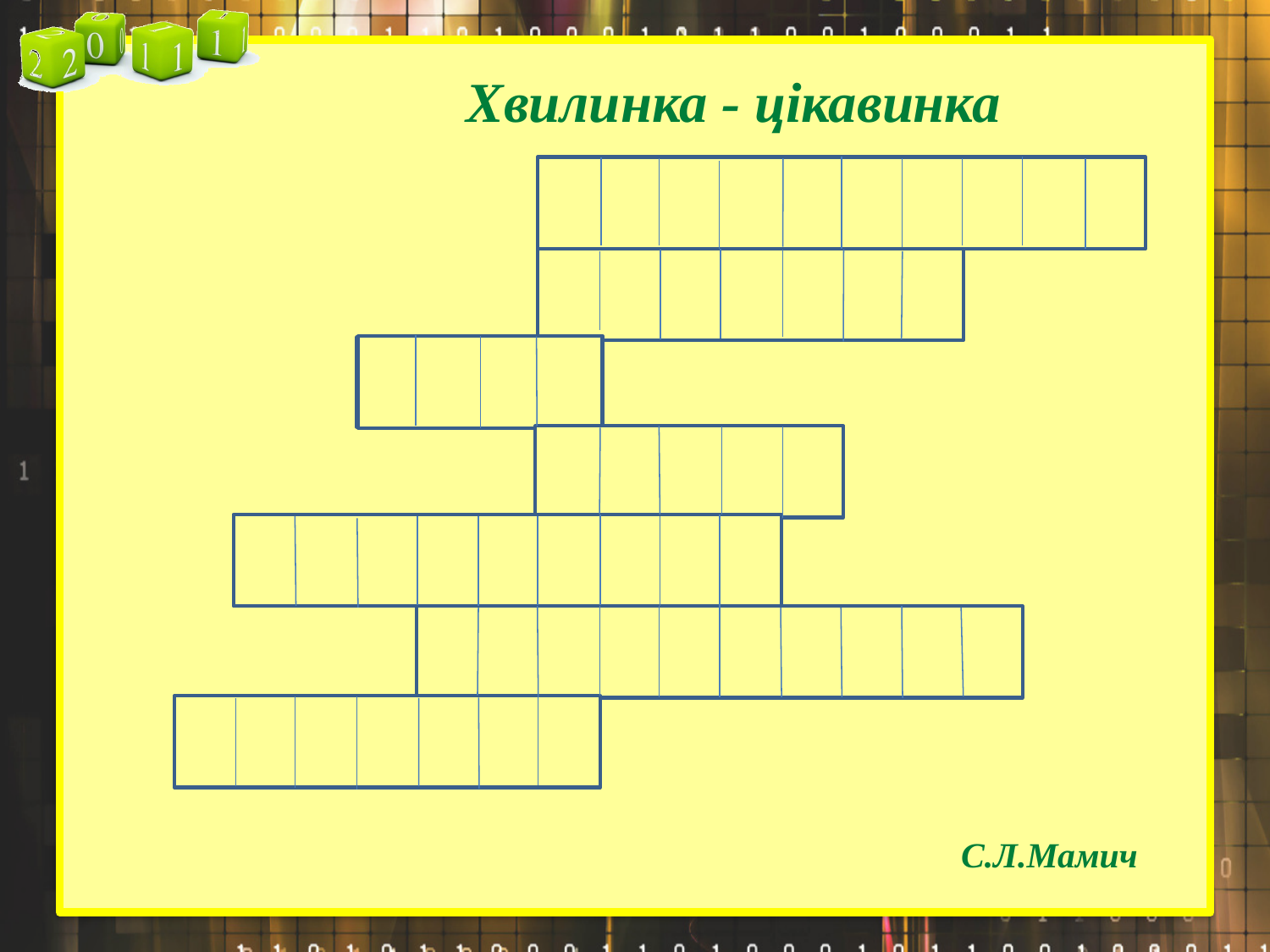

Хвилинка - цікавинка
н
ц
ф
о
є
т
к
і
е
і

н
и
р
з
я
і
ц

с
у
а
м

р
з
в
а
и

о
е
ч
н
м
г
н
л
о

у
п
а
у
в
р
н
г
н
я

о
у
т
о
б
д
к

С.Л.Мамич